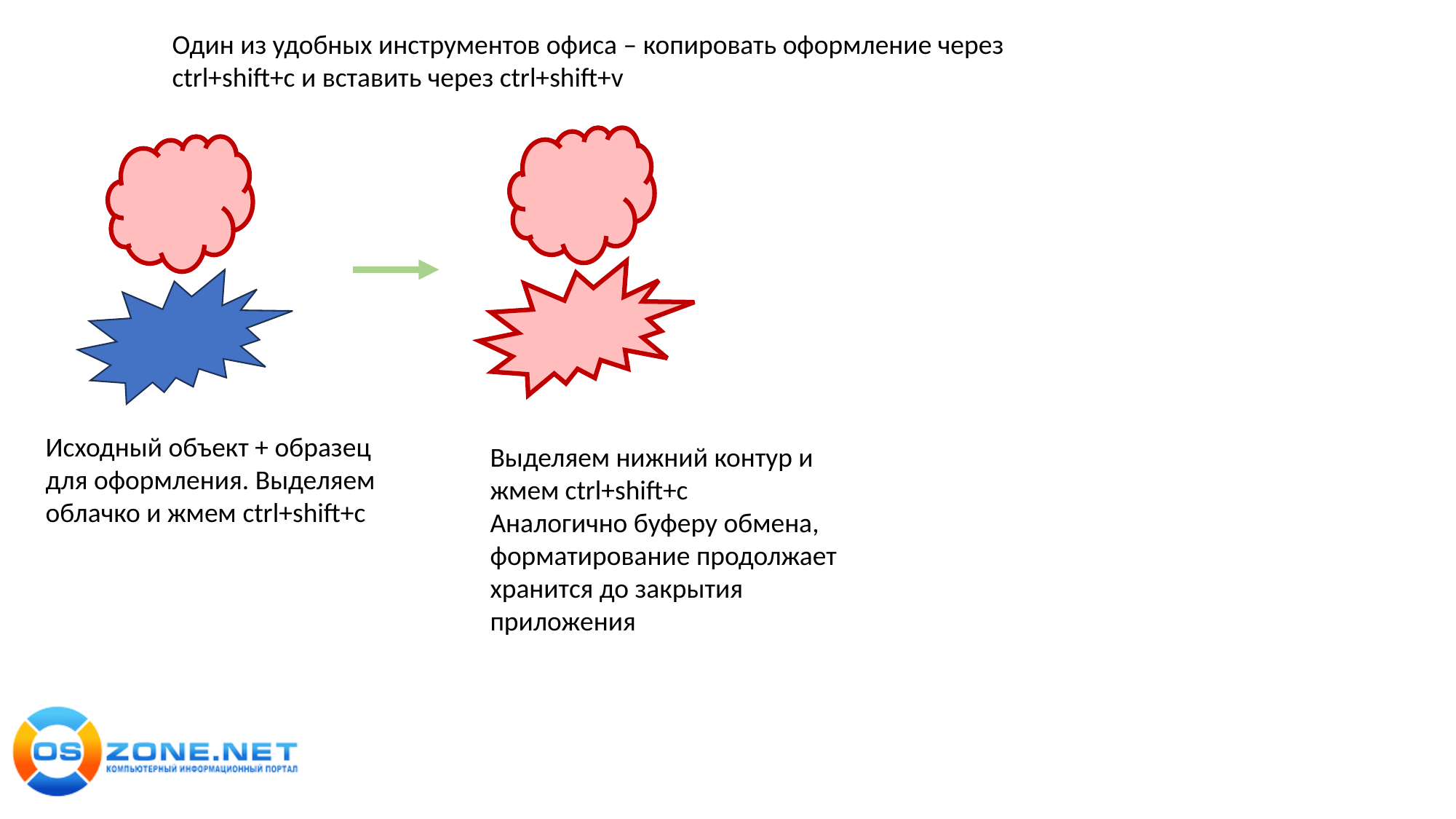

Один из удобных инструментов офиса – копировать оформление через ctrl+shift+c и вставить через ctrl+shift+v

Исходный объект + образец для оформления. Выделяем облачко и жмем ctrl+shift+c
Выделяем нижний контур и жмем ctrl+shift+c
Аналогично буферу обмена, форматирование продолжает хранится до закрытия приложения